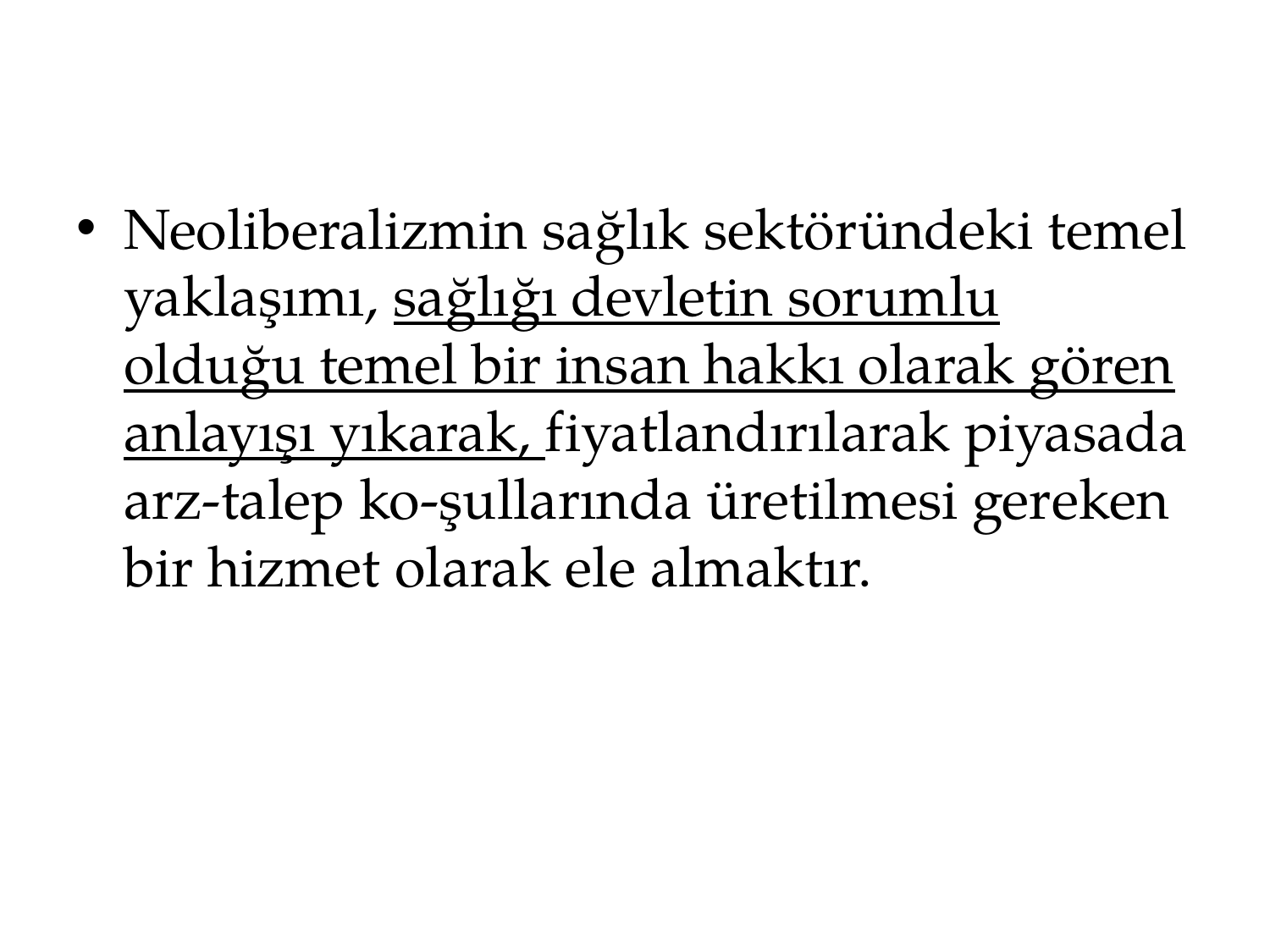

Neoliberalizmin sağlık sektöründeki temel yaklaşımı, sağlığı devletin sorumlu olduğu temel bir insan hakkı olarak gören anlayışı yıkarak, fiyatlandırılarak piyasada arz-talep ko-şullarında üretilmesi gereken bir hizmet olarak ele almaktır.